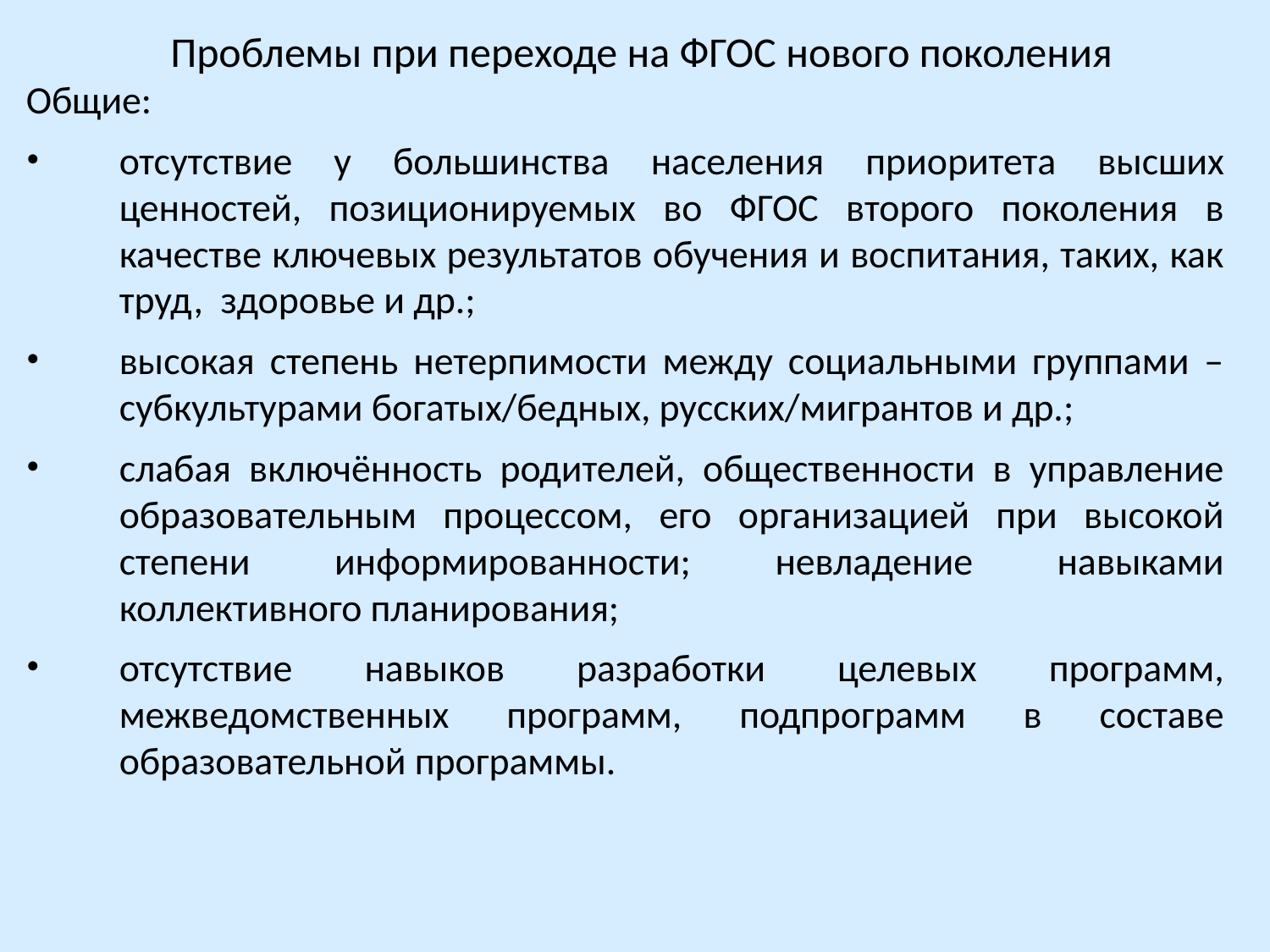

Проблемы при переходе на ФГОС нового поколения
Общие:
отсутствие у большинства населения приоритета высших ценностей, позиционируемых во ФГОС второго поколения в качестве ключевых результатов обучения и воспитания, таких, как труд,  здоровье и др.;
высокая степень нетерпимости между социальными группами – субкультурами богатых/бедных, русских/мигрантов и др.;
слабая включённость родителей, общественности в управление образовательным процессом, его организацией при высокой степени информированности; невладение навыками коллективного планирования;
отсутствие навыков разработки целевых программ, межведомственных программ, подпрограмм в составе образовательной программы.